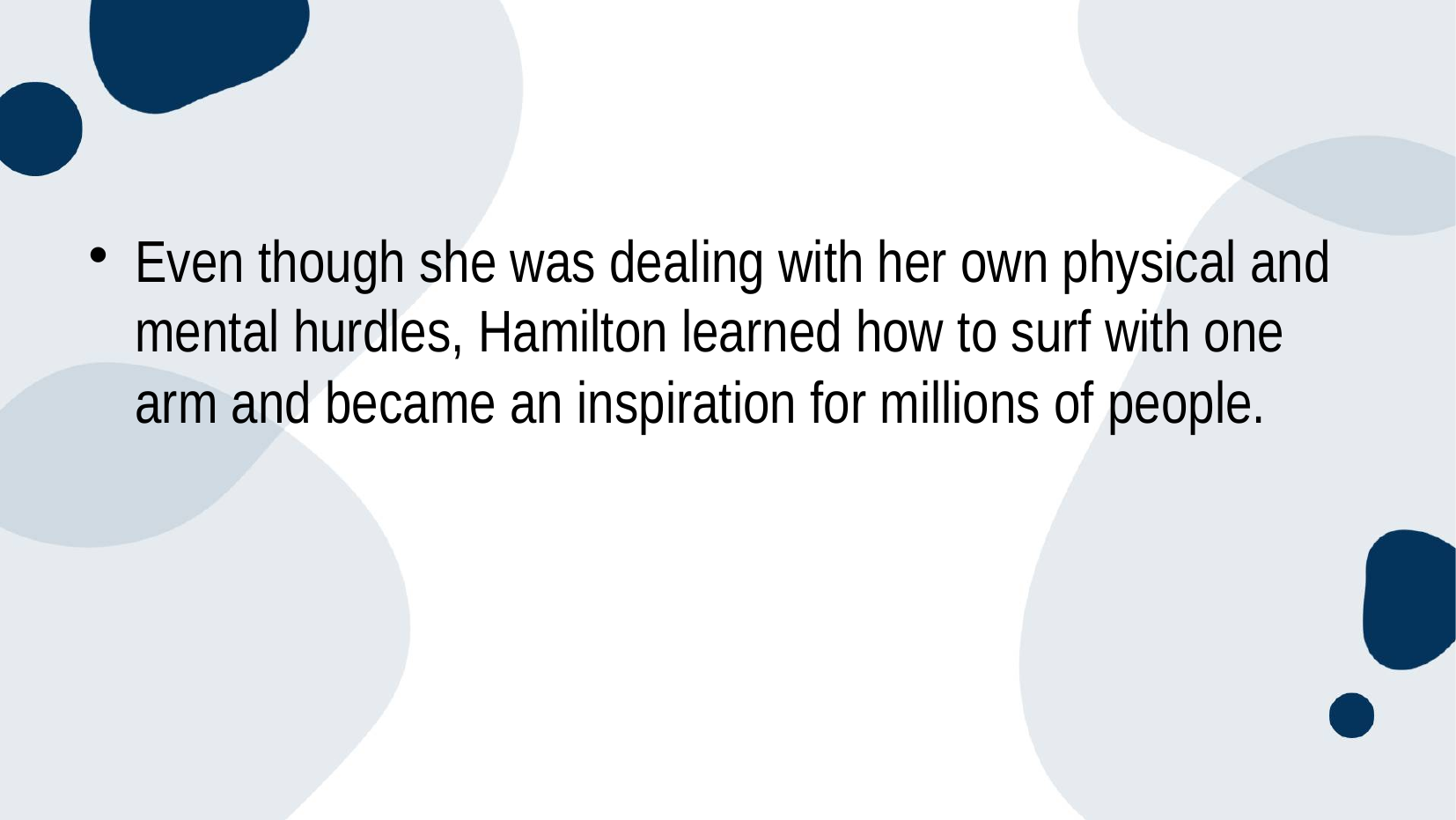

#
Even though she was dealing with her own physical and mental hurdles, Hamilton learned how to surf with one arm and became an inspiration for millions of people.